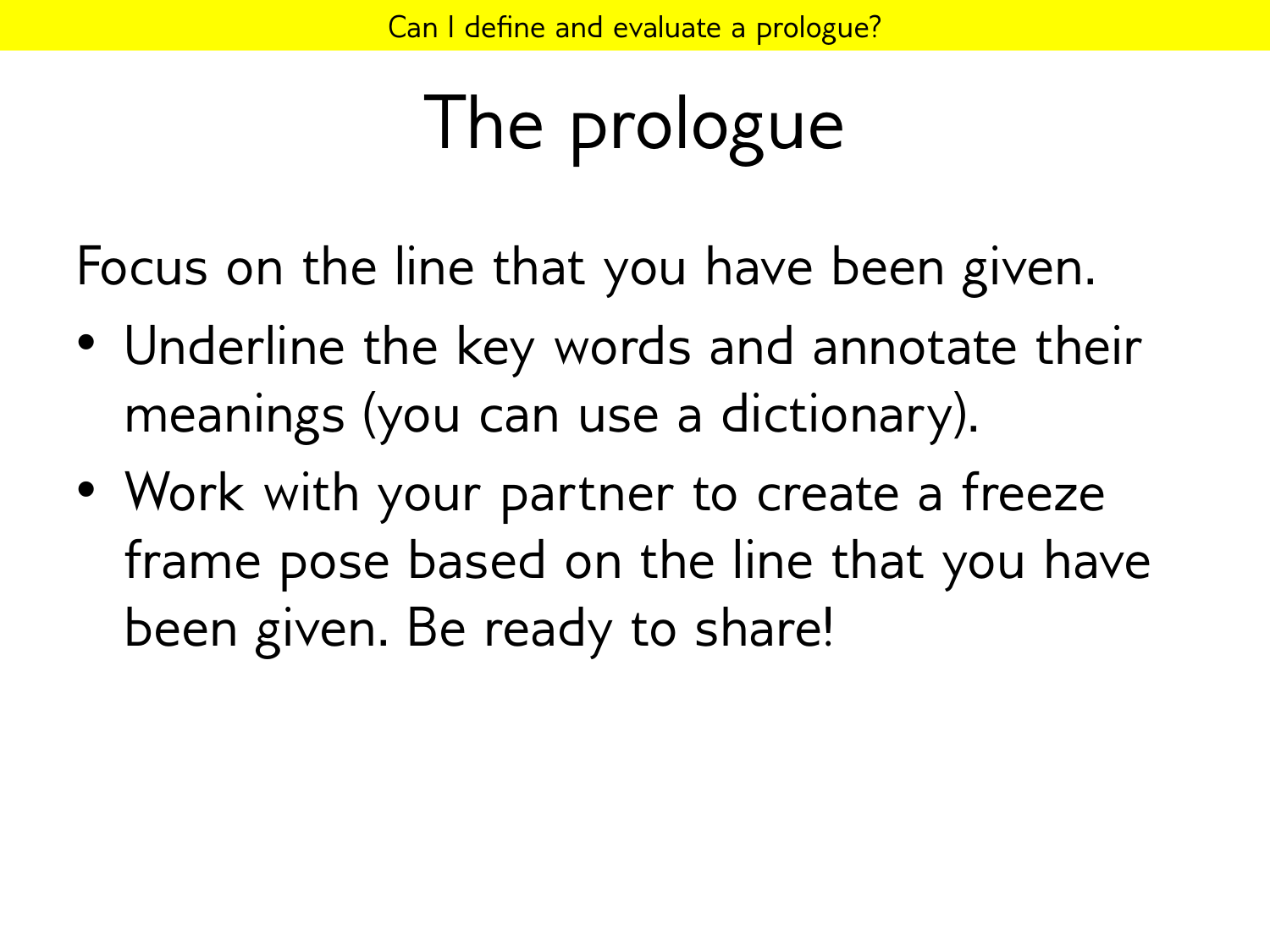

Can I define and evaluate a prologue?
# The prologue
Focus on the line that you have been given.
Underline the key words and annotate their meanings (you can use a dictionary).
Work with your partner to create a freeze frame pose based on the line that you have been given. Be ready to share!